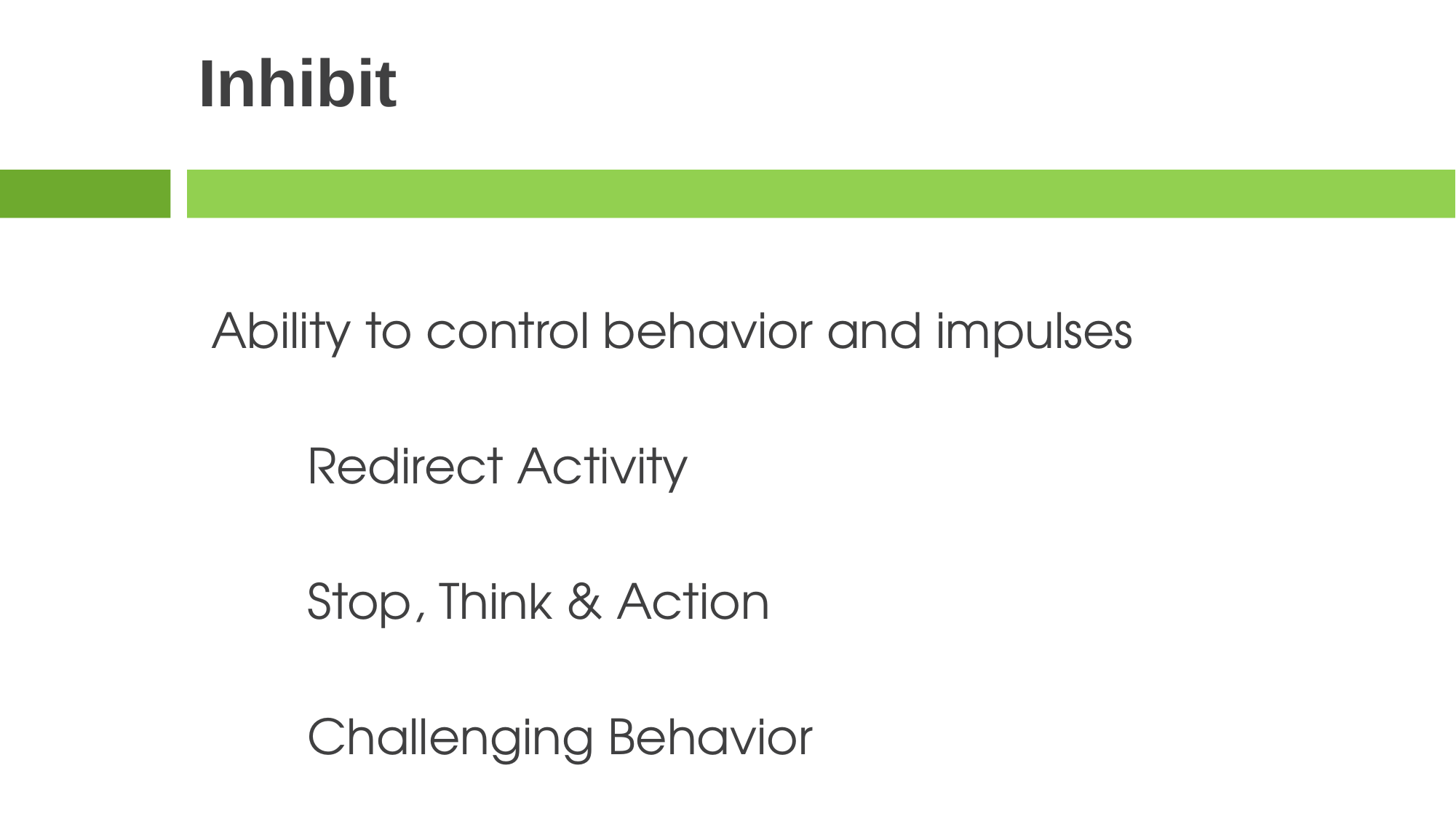

# Inhibit

 Ability to control behavior and impulses

	Redirect Activity

	Stop, Think & Action

	Challenging Behavior